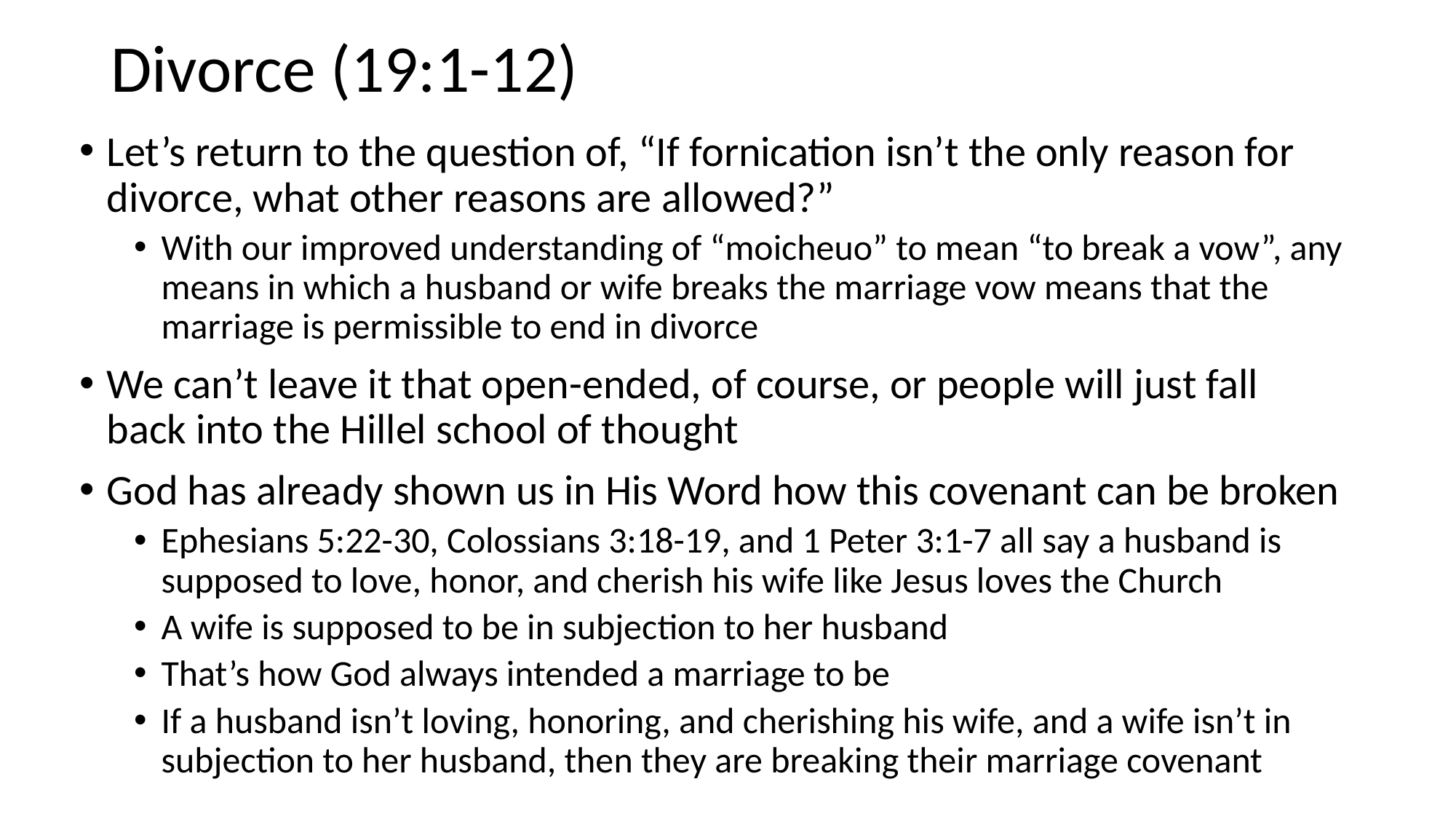

# Divorce (19:1-12)
Let’s return to the question of, “If fornication isn’t the only reason for divorce, what other reasons are allowed?”
With our improved understanding of “moicheuo” to mean “to break a vow”, any means in which a husband or wife breaks the marriage vow means that the marriage is permissible to end in divorce
We can’t leave it that open-ended, of course, or people will just fall back into the Hillel school of thought
God has already shown us in His Word how this covenant can be broken
Ephesians 5:22-30, Colossians 3:18-19, and 1 Peter 3:1-7 all say a husband is supposed to love, honor, and cherish his wife like Jesus loves the Church
A wife is supposed to be in subjection to her husband
That’s how God always intended a marriage to be
If a husband isn’t loving, honoring, and cherishing his wife, and a wife isn’t in subjection to her husband, then they are breaking their marriage covenant